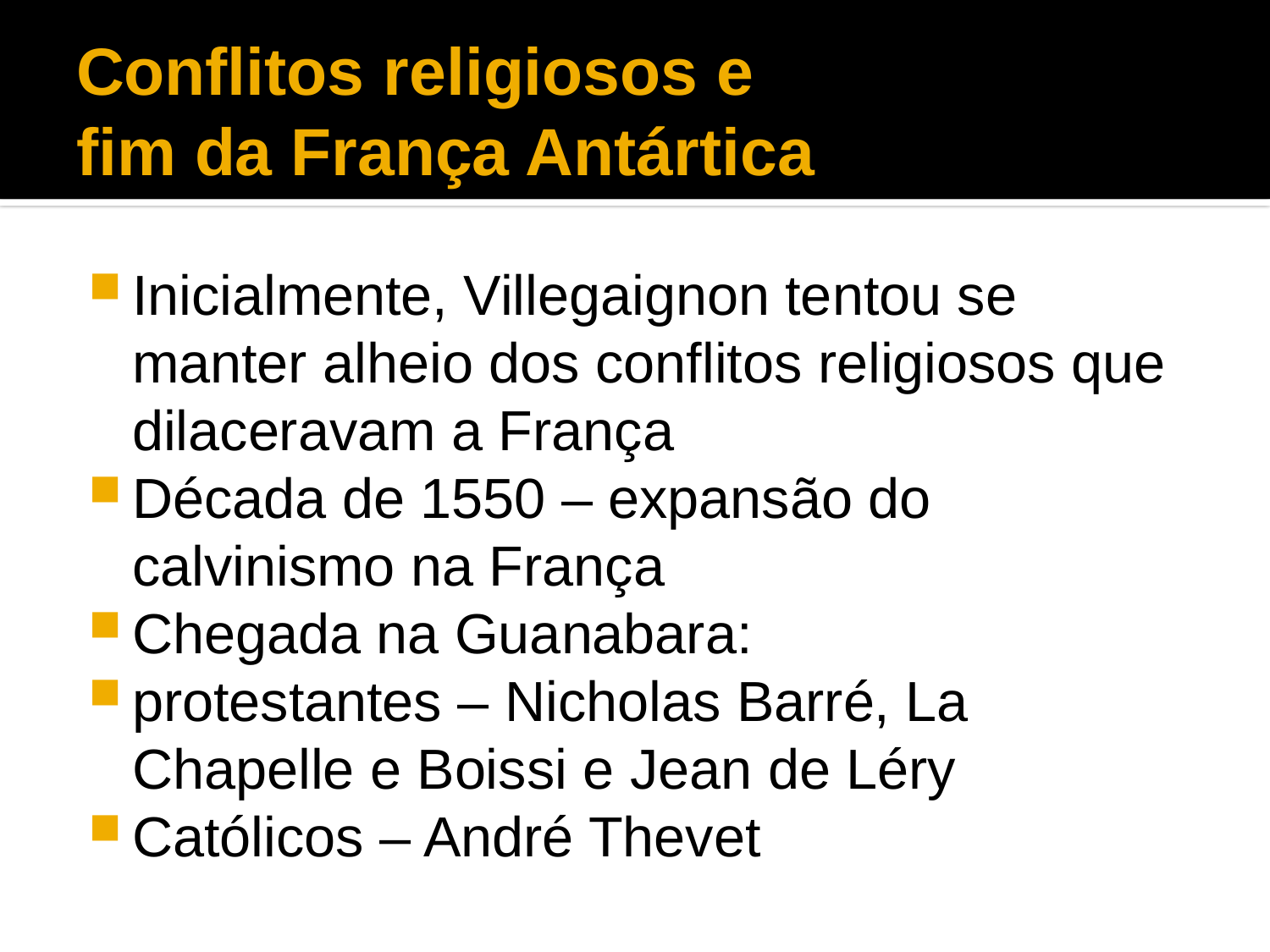

# Conflitos religiosos e fim da França Antártica
Inicialmente, Villegaignon tentou se manter alheio dos conflitos religiosos que dilaceravam a França
Década de 1550 – expansão do calvinismo na França
Chegada na Guanabara:
protestantes – Nicholas Barré, La Chapelle e Boissi e Jean de Léry
Católicos – André Thevet